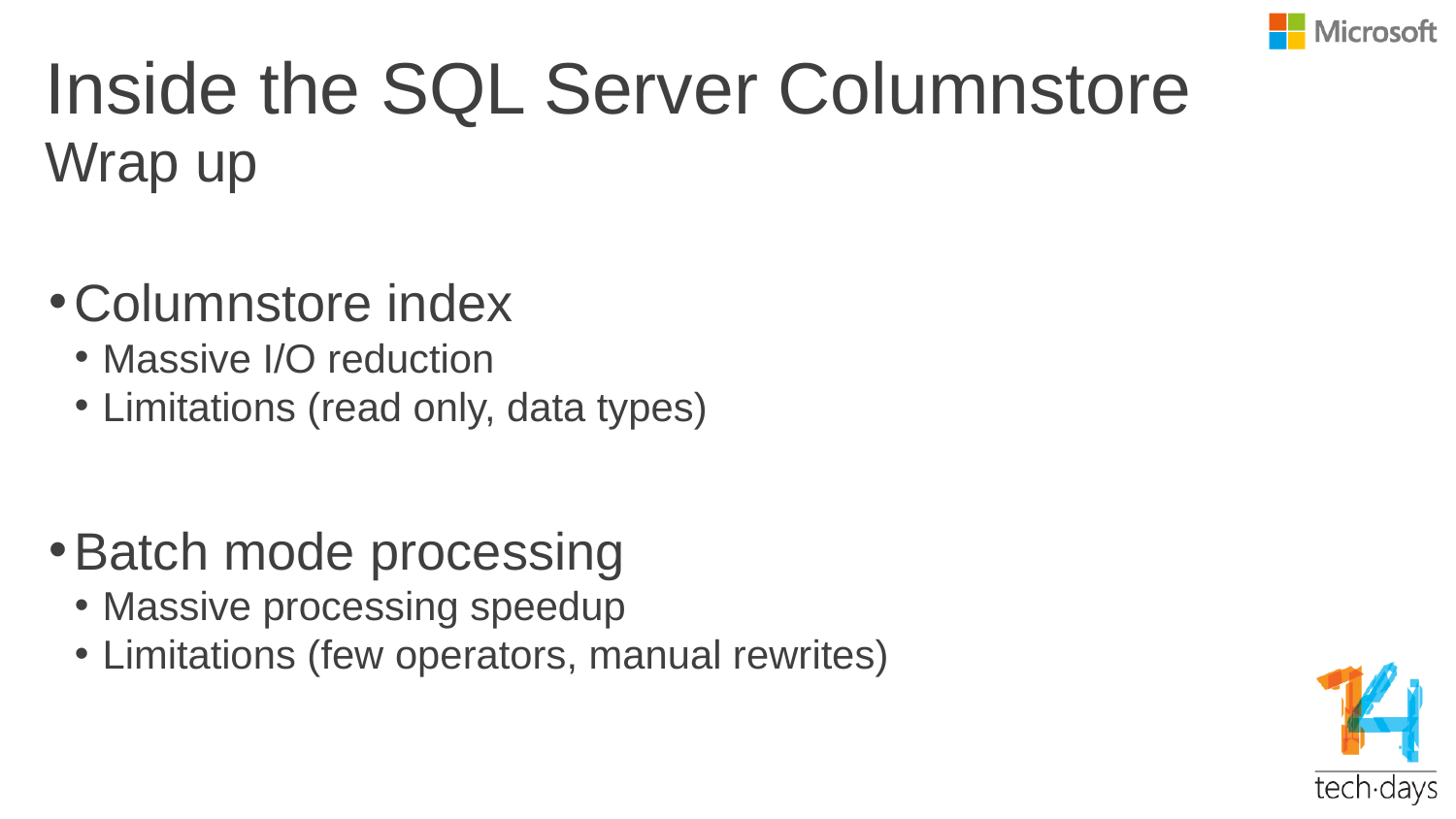

# Inside the SQL Server Columnstore
Wrap up
Columnstore index
Massive I/O reduction
Limitations (read only, data types)

Batch mode processing
Massive processing speedup
Limitations (few operators, manual rewrites)